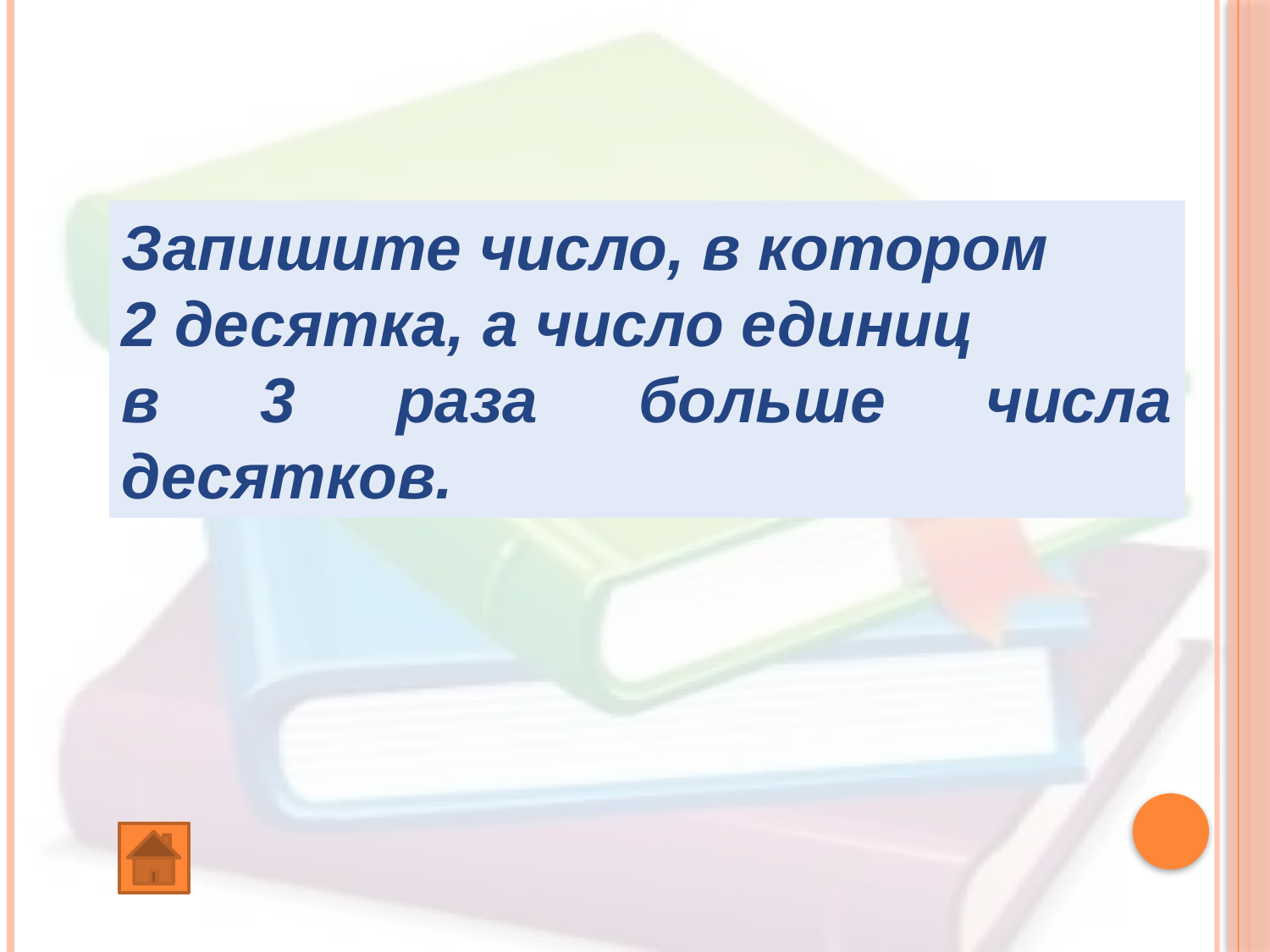

Запишите число, в котором
2 десятка, а число единиц
в 3 раза больше числа десятков.